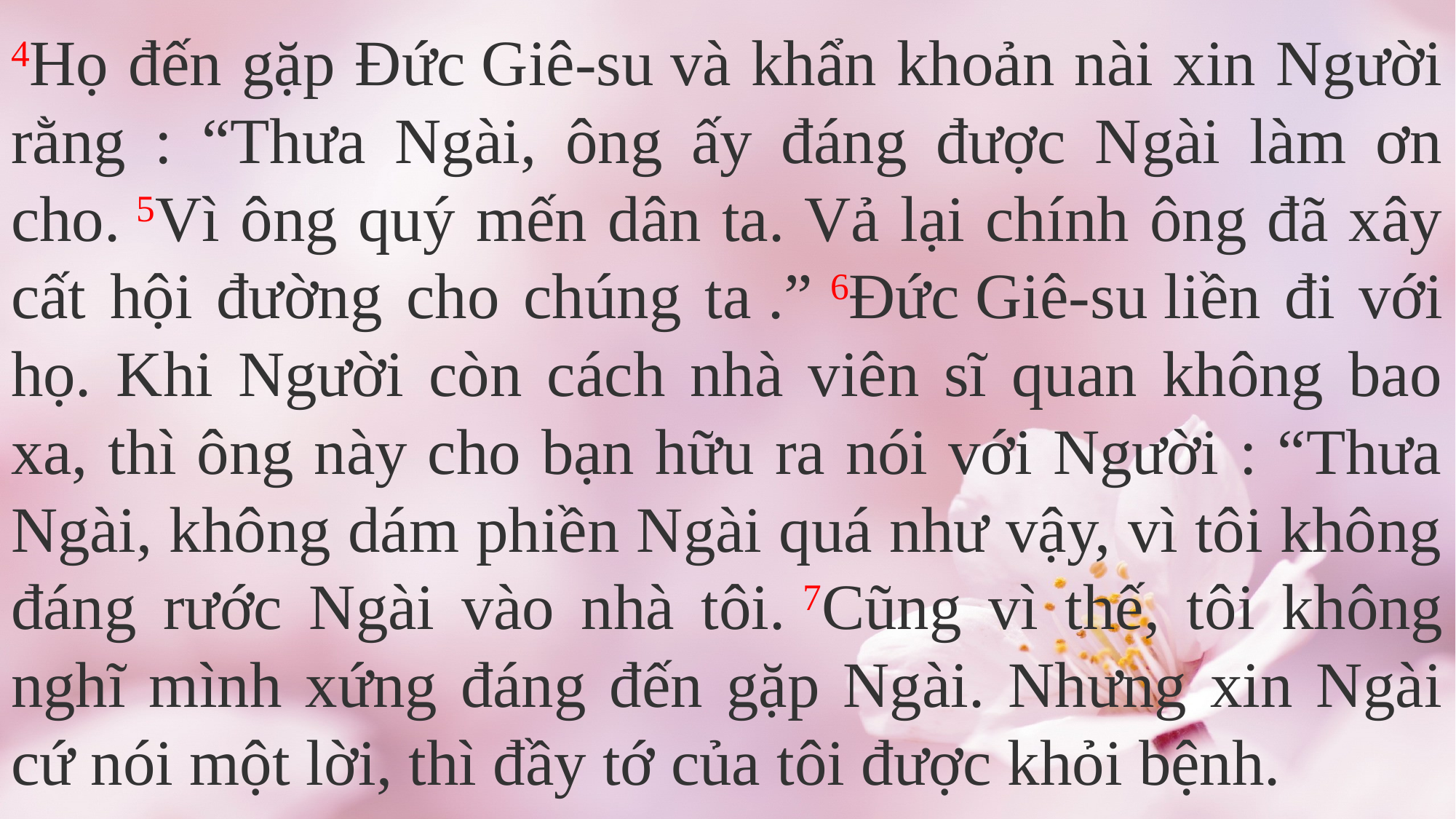

4Họ đến gặp Đức Giê-su và khẩn khoản nài xin Người rằng : “Thưa Ngài, ông ấy đáng được Ngài làm ơn cho. 5Vì ông quý mến dân ta. Vả lại chính ông đã xây cất hội đường cho chúng ta .” 6Đức Giê-su liền đi với họ. Khi Người còn cách nhà viên sĩ quan không bao xa, thì ông này cho bạn hữu ra nói với Người : “Thưa Ngài, không dám phiền Ngài quá như vậy, vì tôi không đáng rước Ngài vào nhà tôi. 7Cũng vì thế, tôi không nghĩ mình xứng đáng đến gặp Ngài. Nhưng xin Ngài cứ nói một lời, thì đầy tớ của tôi được khỏi bệnh.